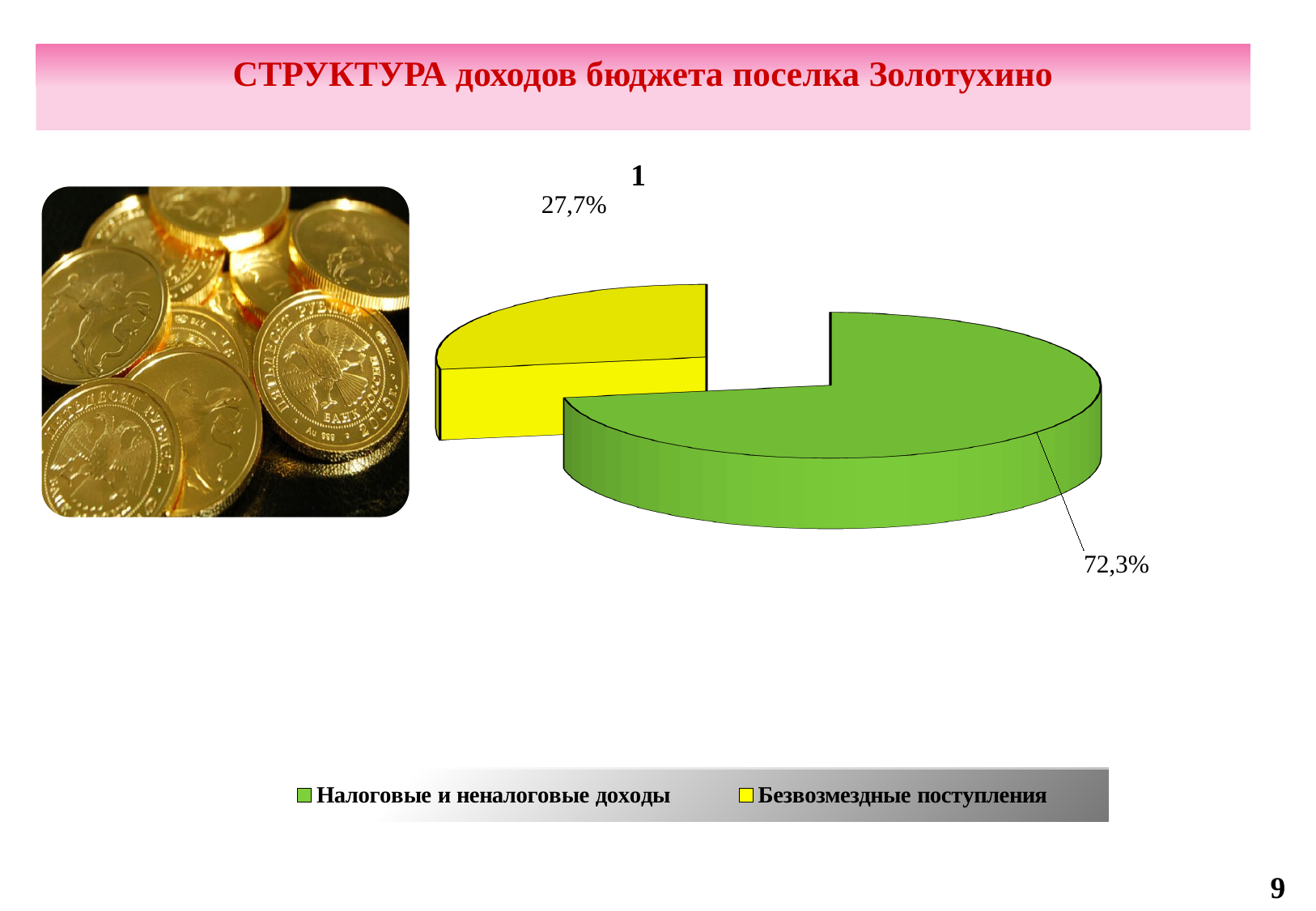

# СТРУКТУРА доходов бюджета поселка Золотухино
|  |  |  |  |
| --- | --- | --- | --- |
|  |  |  |  |
|  |  |  |  |
|  |  |  |  |
1

[unsupported chart]

9